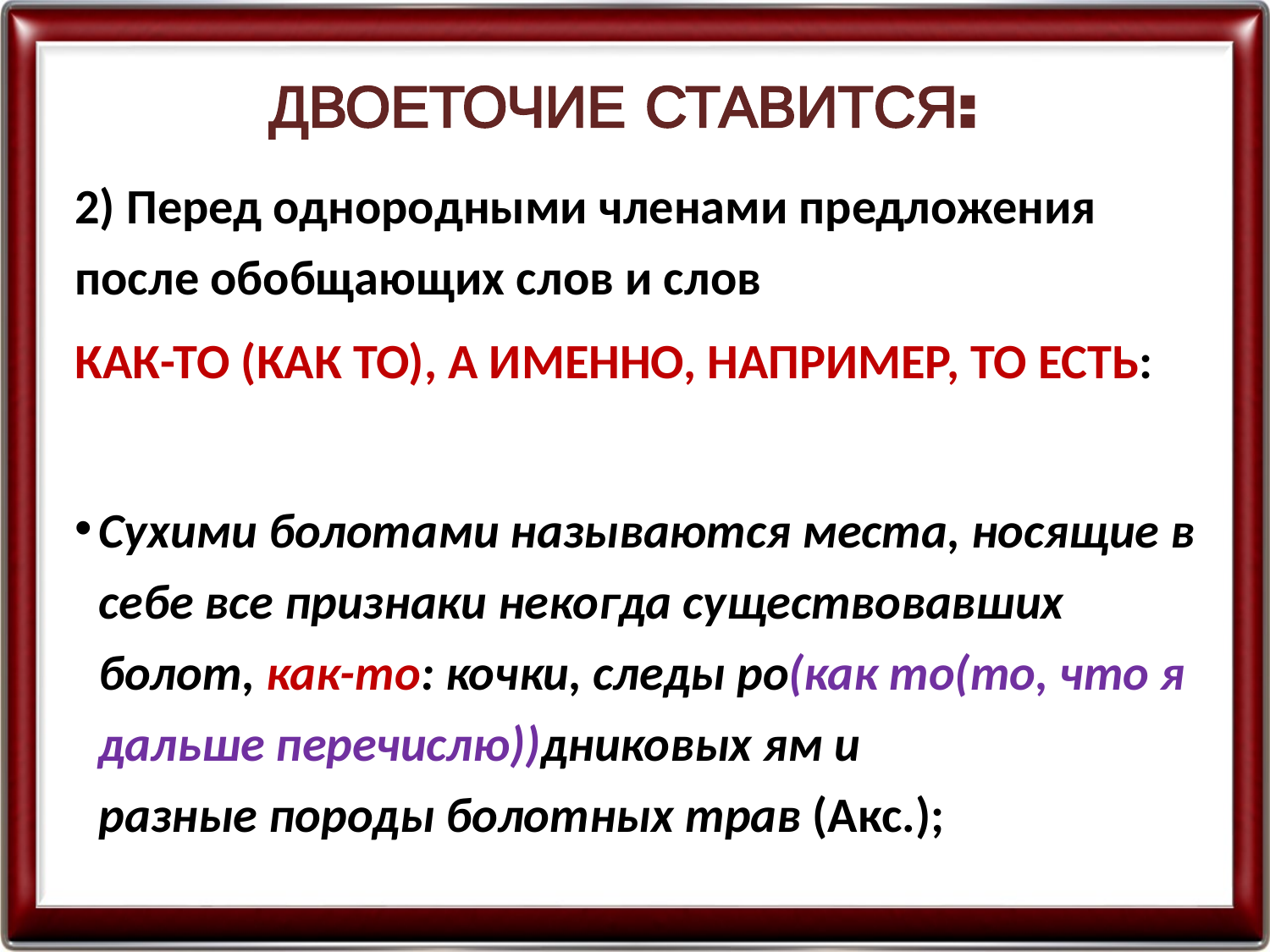

# ДВОЕТОЧИЕ СТАВИТСЯ:
2) Перед однородными членами предложения после обобщающих слов и слов
КАК-ТО (КАК ТО), А ИМЕННО, НАПРИМЕР, ТО ЕСТЬ:

Сухими болотами называются места, носящие в себе все признаки некогда существовавших болот, как-то: кочки, следы ро(как то(то, что я дальше перечислю))дниковых ям и разные породы болотных трав (Акс.);